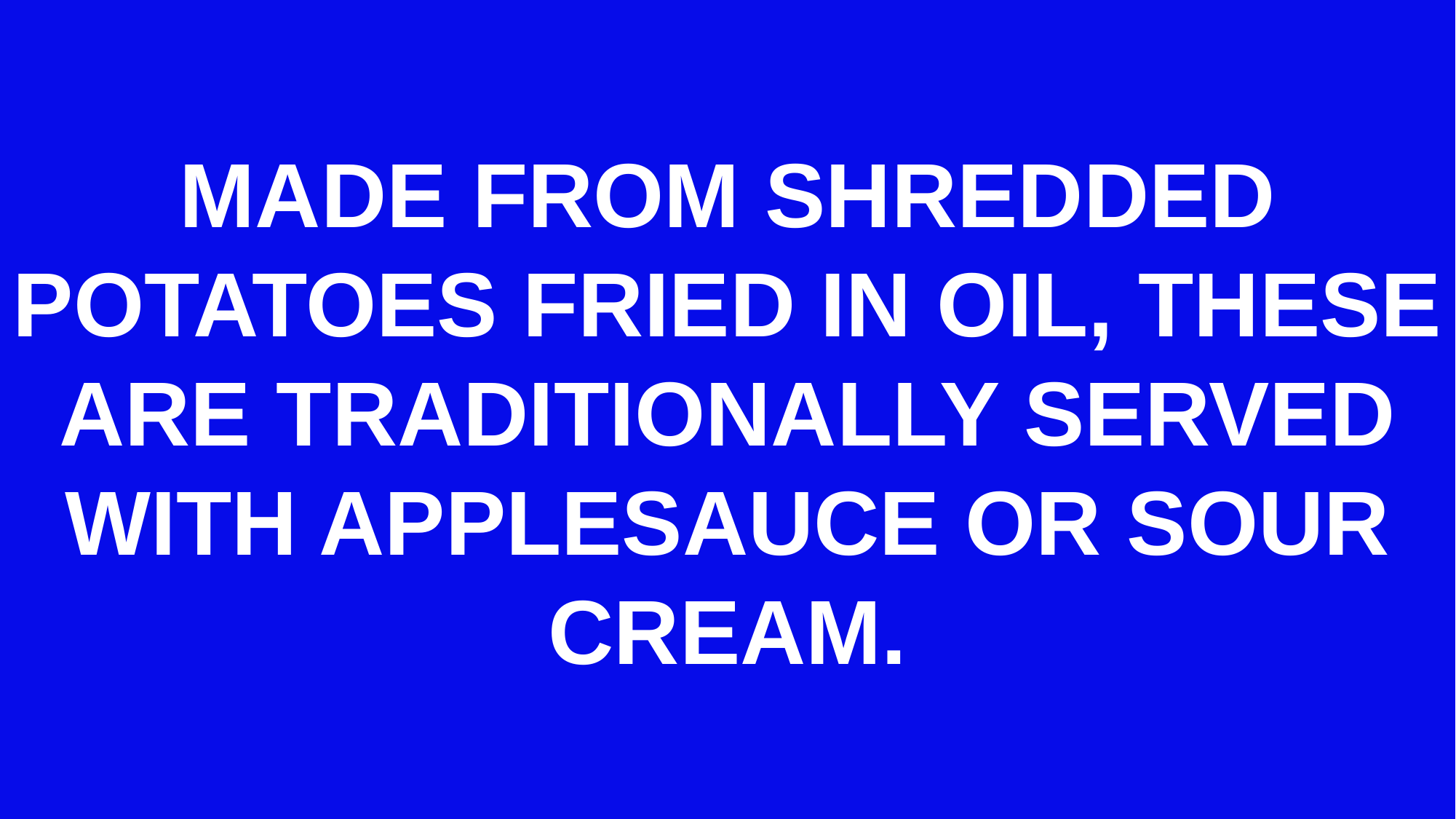

MADE FROM SHREDDED POTATOES FRIED IN OIL, THESE ARE TRADITIONALLY SERVED WITH APPLESAUCE OR SOUR CREAM.